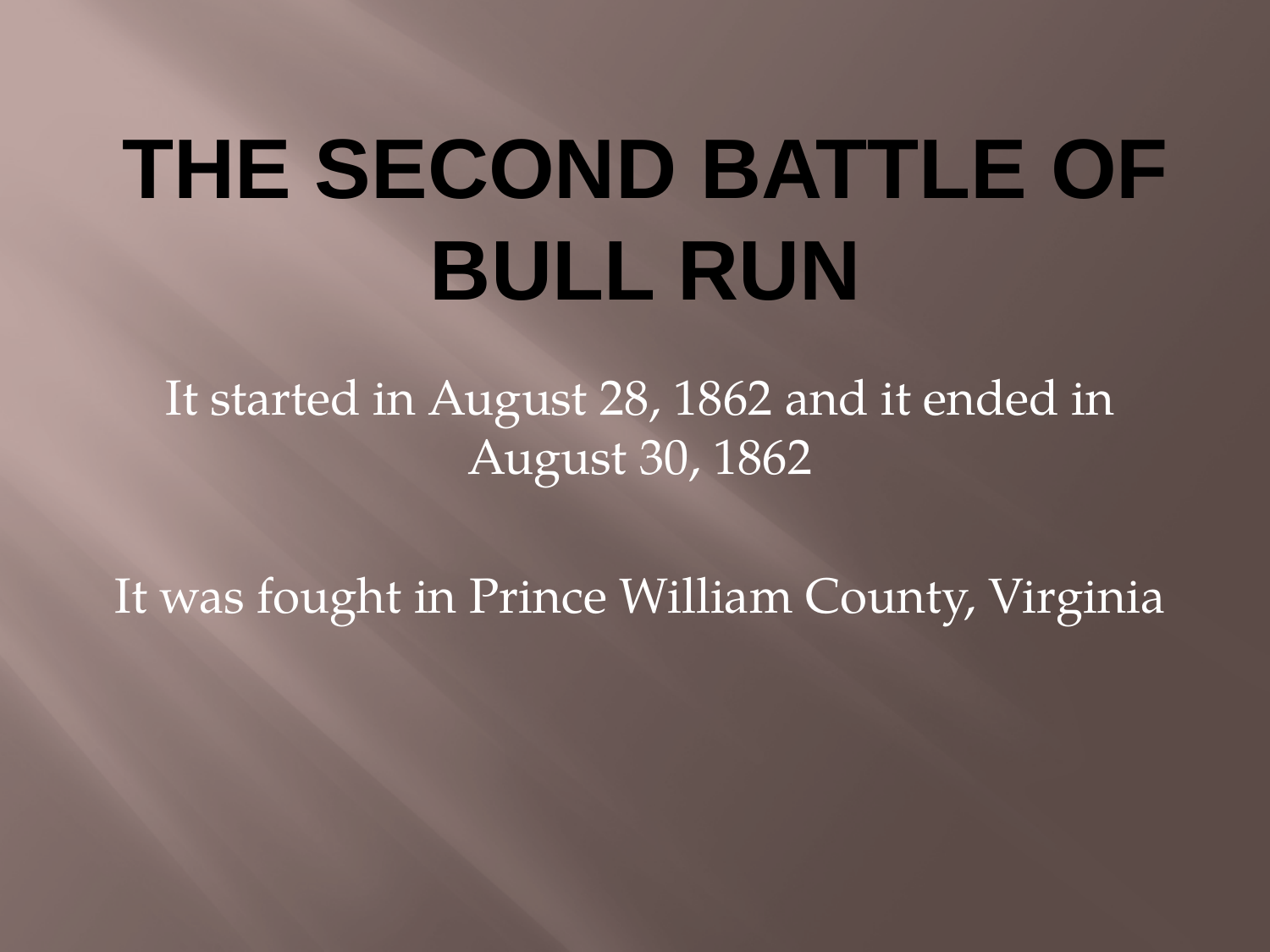

# The second battle of bull run
It started in August 28, 1862 and it ended in August 30, 1862

It was fought in Prince William County, Virginia